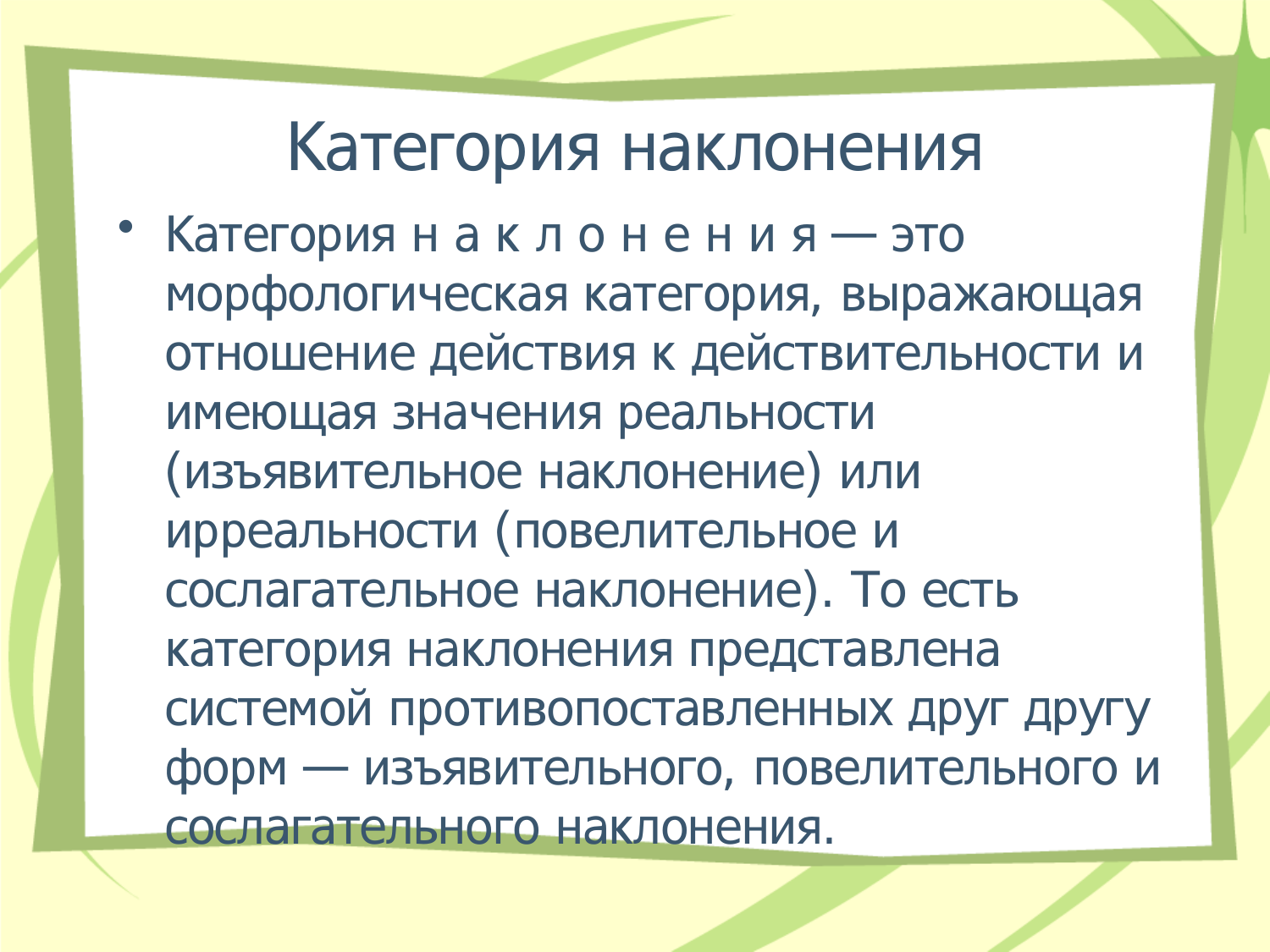

# Категория наклонения
Категория н а к л о н е н и я — это морфологическая категория, выражающая отношение действия к действительности и имеющая значения реальности (изъявительное наклонение) или ирреальности (повелительное и сослагательное наклонение). То есть категория наклонения представлена системой противопоставленных друг другу форм — изъявительного, повелительного и сослагательного наклонения.